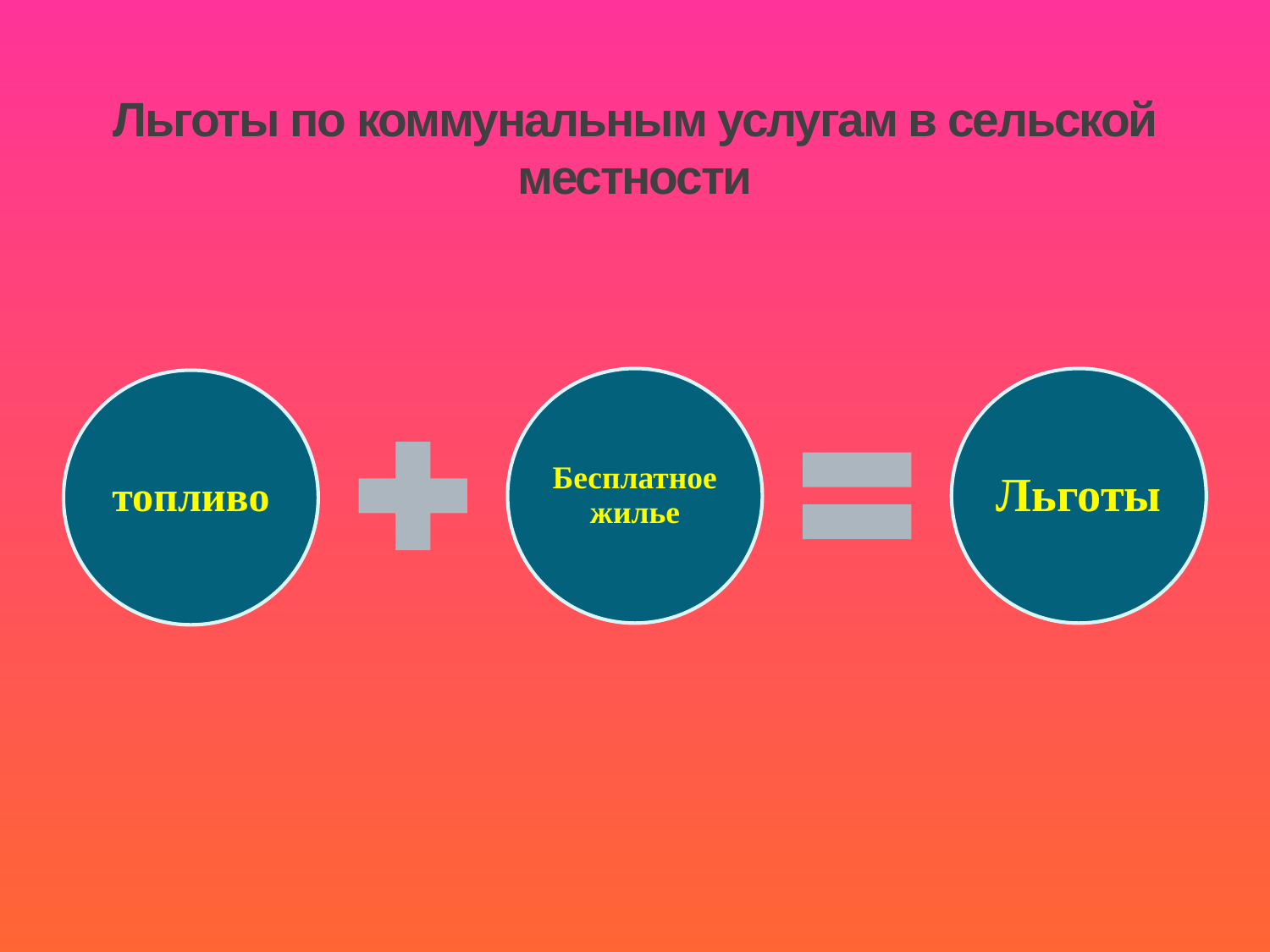

# Льготы по коммунальным услугам в сельской местности
топливо

Бесплатное жилье

Льготы